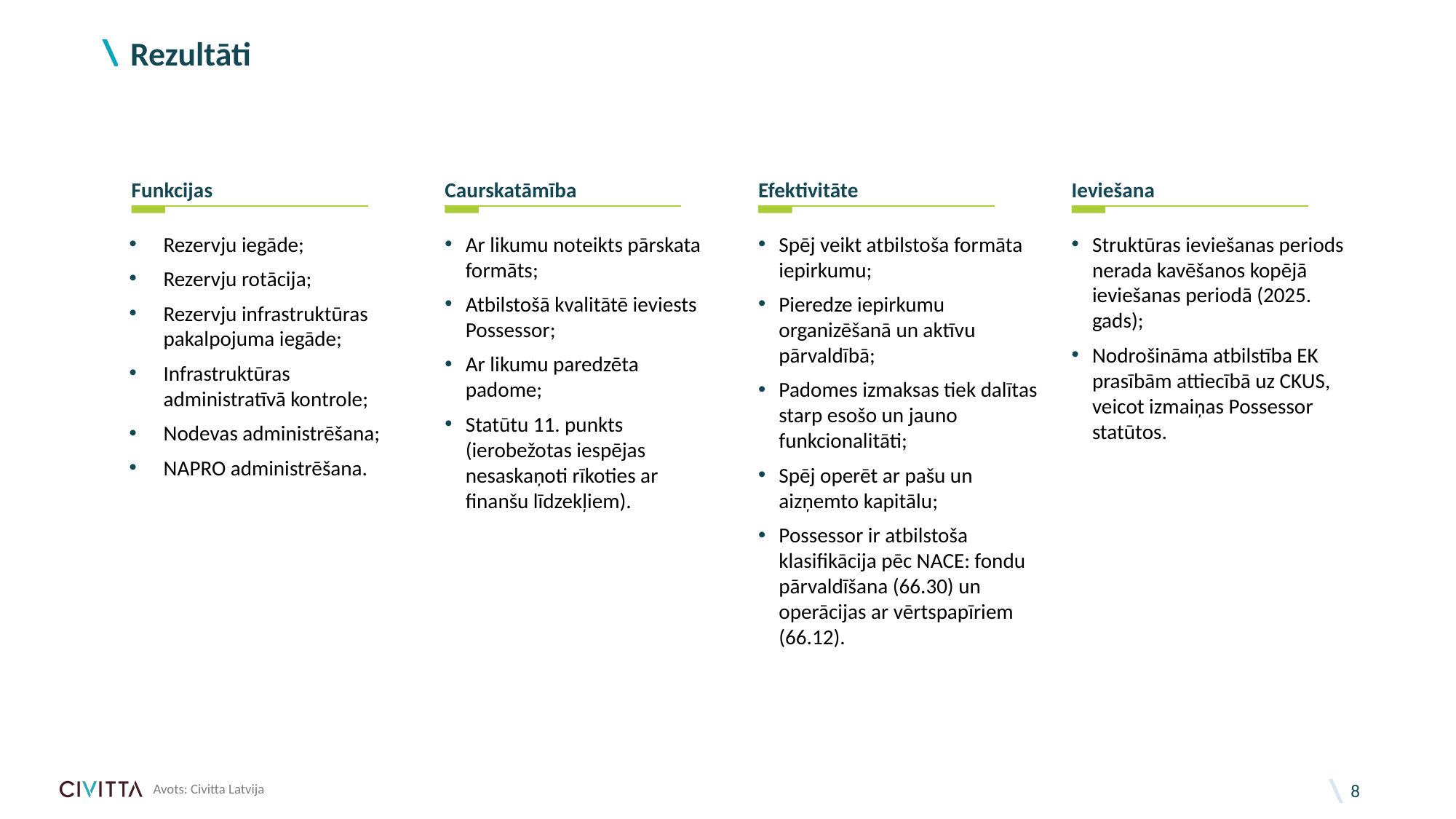

# Rezultāti
Funkcijas
Caurskatāmība
Efektivitāte
Ieviešana

Rezervju iegāde;
Rezervju rotācija;
Rezervju infrastruktūras pakalpojuma iegāde;
Infrastruktūras administratīvā kontrole;
Nodevas administrēšana;
NAPRO administrēšana.
Ar likumu noteikts pārskata formāts;
Atbilstošā kvalitātē ieviests Possessor;
Ar likumu paredzēta padome;
Statūtu 11. punkts (ierobežotas iespējas nesaskaņoti rīkoties ar finanšu līdzekļiem).
Spēj veikt atbilstoša formāta iepirkumu;
Pieredze iepirkumu organizēšanā un aktīvu pārvaldībā;
Padomes izmaksas tiek dalītas starp esošo un jauno funkcionalitāti;
Spēj operēt ar pašu un aizņemto kapitālu;
Possessor ir atbilstoša klasifikācija pēc NACE: fondu pārvaldīšana (66.30) un operācijas ar vērtspapīriem (66.12).
Struktūras ieviešanas periods nerada kavēšanos kopējā ieviešanas periodā (2025. gads);
Nodrošināma atbilstība EK prasībām attiecībā uz CKUS, veicot izmaiņas Possessor statūtos.
Avots: Civitta Latvija